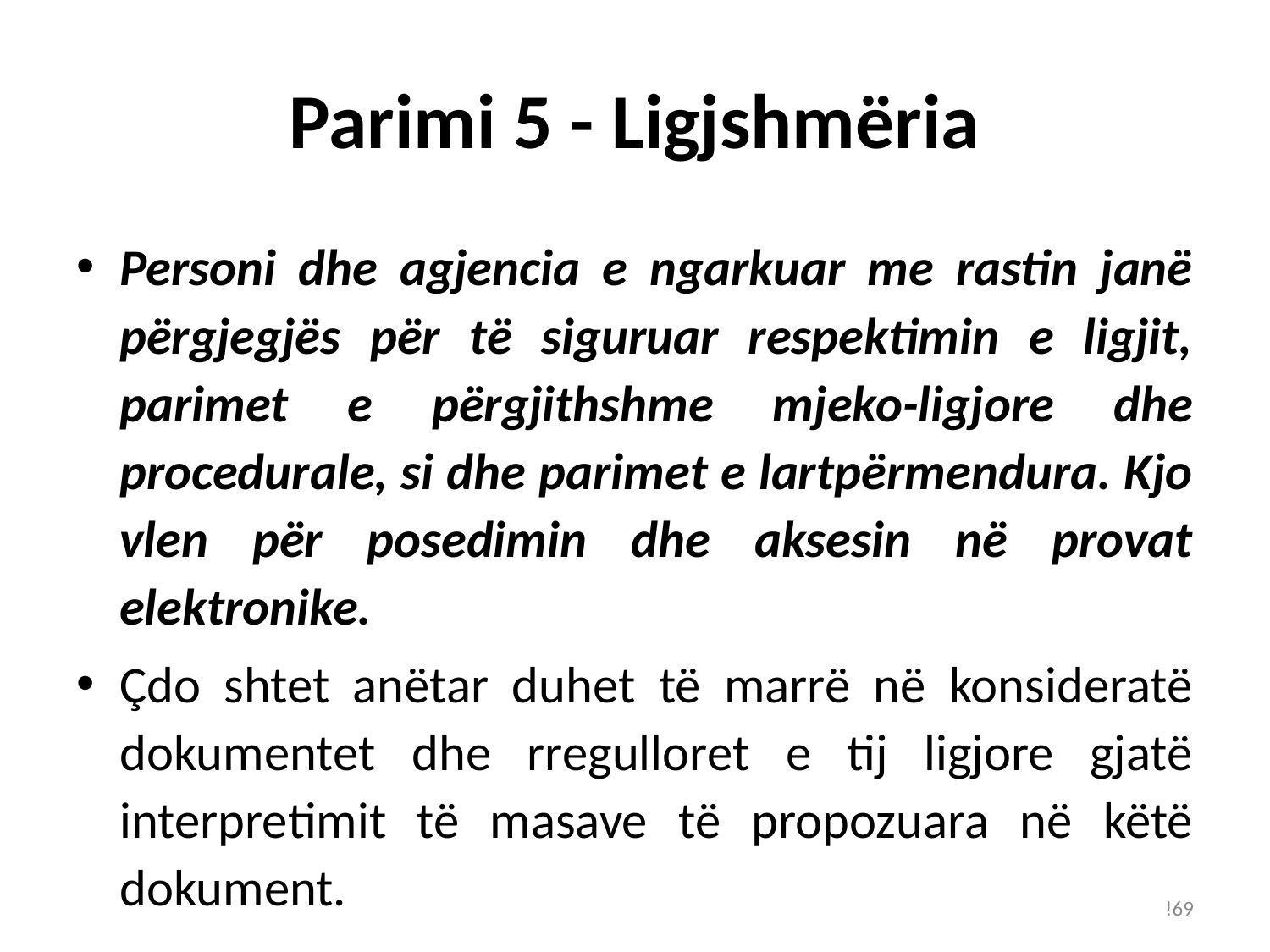

# Parimi 5 - Ligjshmëria
Personi dhe agjencia e ngarkuar me rastin janë përgjegjës për të siguruar respektimin e ligjit, parimet e përgjithshme mjeko-ligjore dhe procedurale, si dhe parimet e lartpërmendura. Kjo vlen për posedimin dhe aksesin në provat elektronike.
Çdo shtet anëtar duhet të marrë në konsideratë dokumentet dhe rregulloret e tij ligjore gjatë interpretimit të masave të propozuara në këtë dokument.

!69